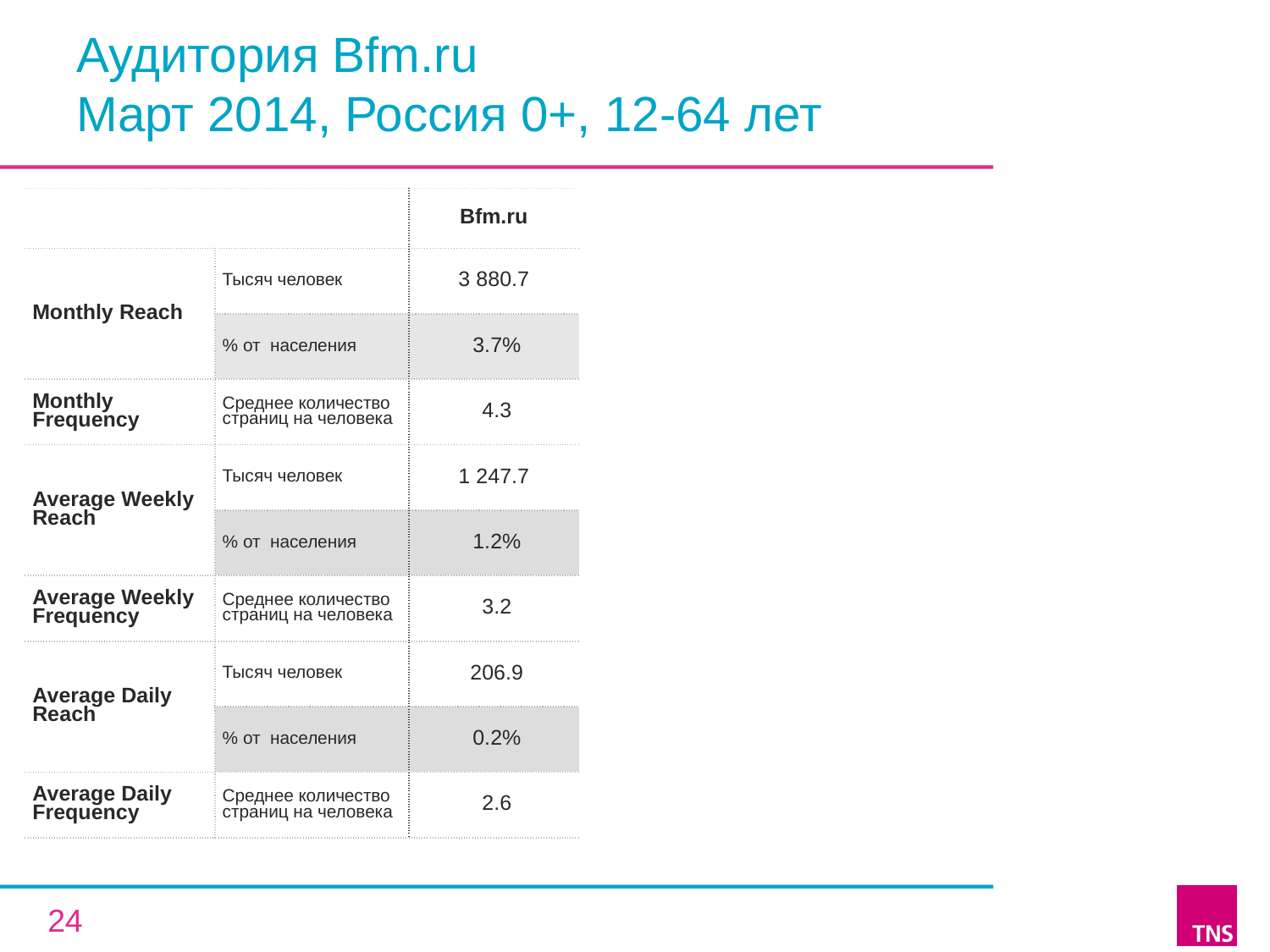

# Аудитория Bfm.ru Март 2014, Россия 0+, 12-64 лет
|  |  | Bfm.ru |
| --- | --- | --- |
| Monthly Reach | Тысяч человек | 3 880.7 |
|  | % от населения | 3.7% |
| Monthly Frequency | Среднее количество страниц на человека | 4.3 |
| Average Weekly Reach | Тысяч человек | 1 247.7 |
|  | % от населения | 1.2% |
| Average Weekly Frequency | Среднее количество страниц на человека | 3.2 |
| Average Daily Reach | Тысяч человек | 206.9 |
|  | % от населения | 0.2% |
| Average Daily Frequency | Среднее количество страниц на человека | 2.6 |

24